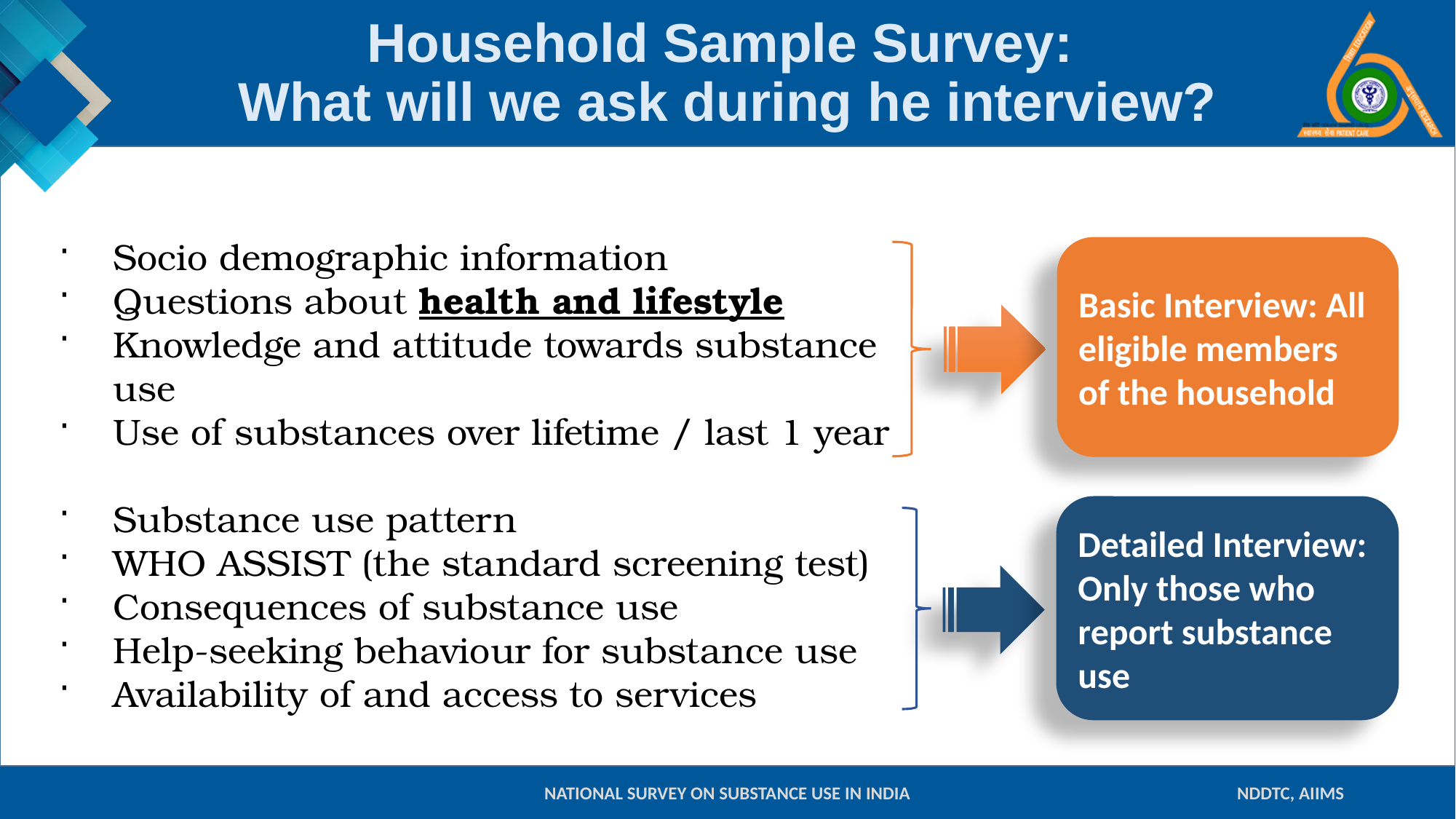

# Household Sample Survey: What will we ask during he interview?
Socio demographic information
Questions about health and lifestyle
Knowledge and attitude towards substance use
Use of substances over lifetime / last 1 year

Substance use pattern
WHO ASSIST (the standard screening test)
Consequences of substance use
Help-seeking behaviour for substance use
Availability of and access to services
Basic Interview: All eligible members of the household

Detailed Interview: Only those who report substance use

NATIONAL SURVEY ON SUBSTANCE USE IN INDIA
NDDTC, AIIMS